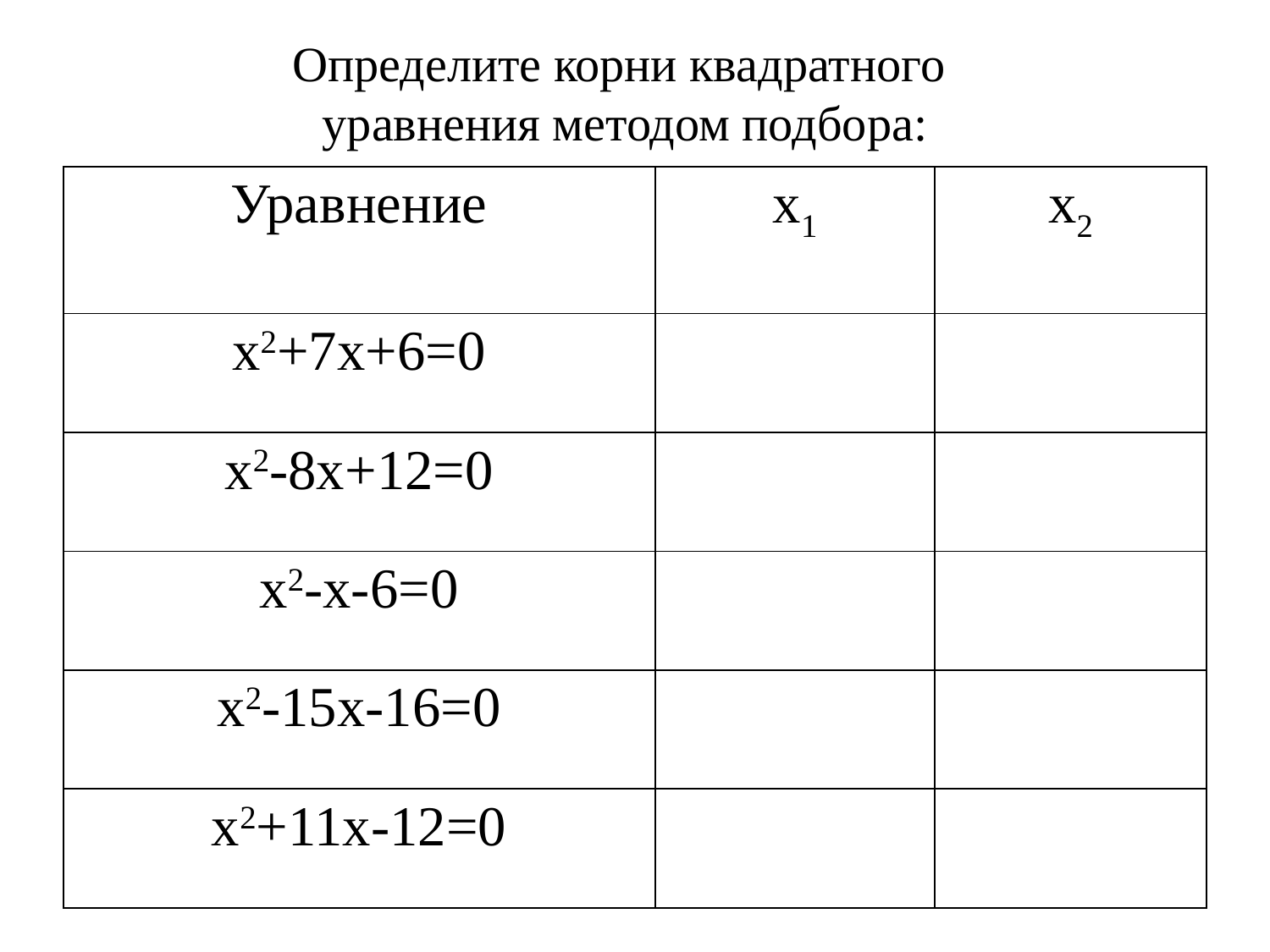

Определите корни квадратного
уравнения методом подбора:
| Уравнение | х1 | х2 |
| --- | --- | --- |
| х2+7х+6=0 |  |  |
| х2-8х+12=0 |  |  |
| х2-х-6=0 |  |  |
| х2-15х-16=0 |  |  |
| х2+11х-12=0 |  |  |